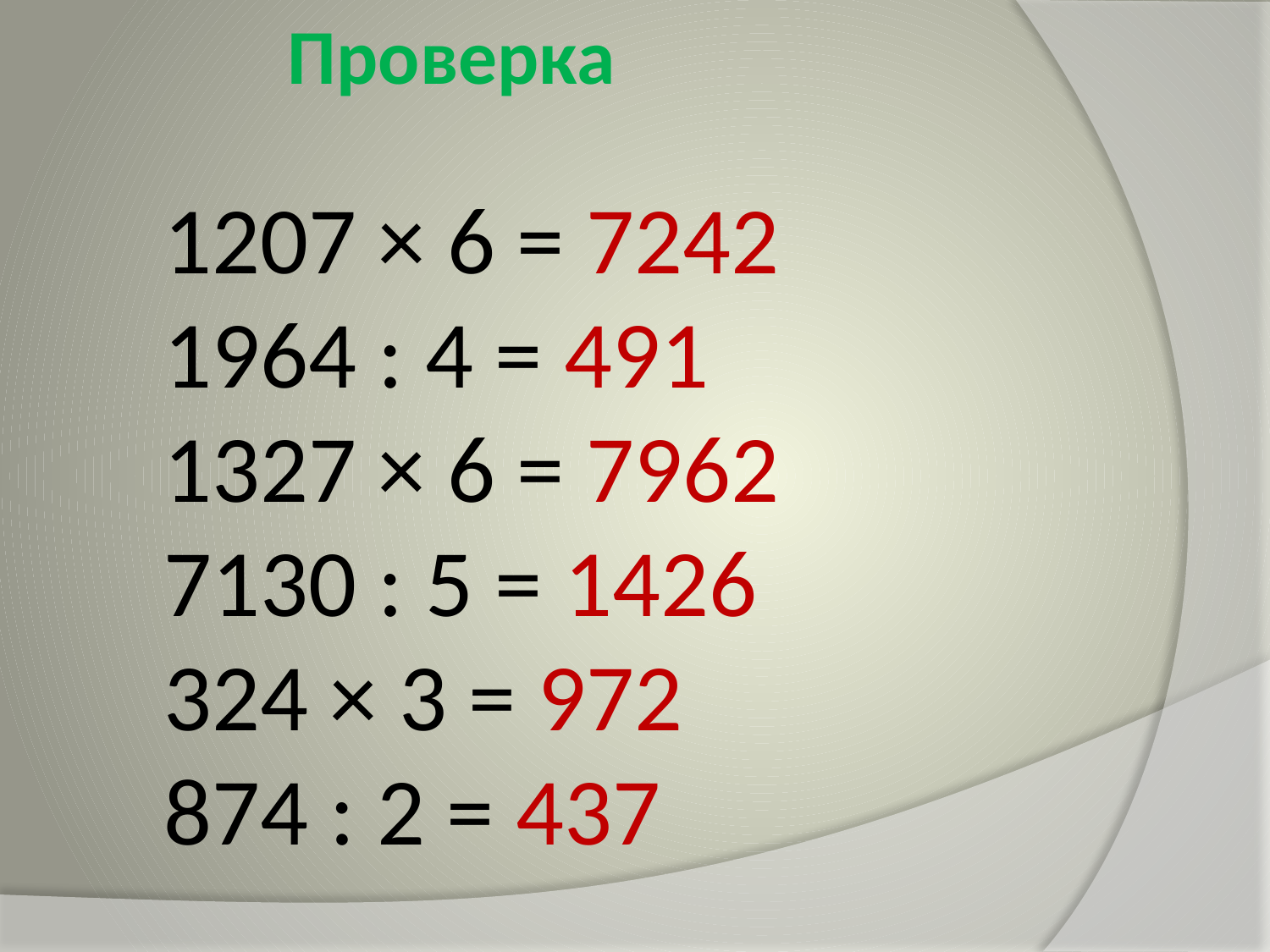

Проверка
       1207 × 6 = 7242
       1964 : 4 = 491
       1327 × 6 = 7962
       7130 : 5 = 1426
       324 × 3 = 972
       874 : 2 = 437